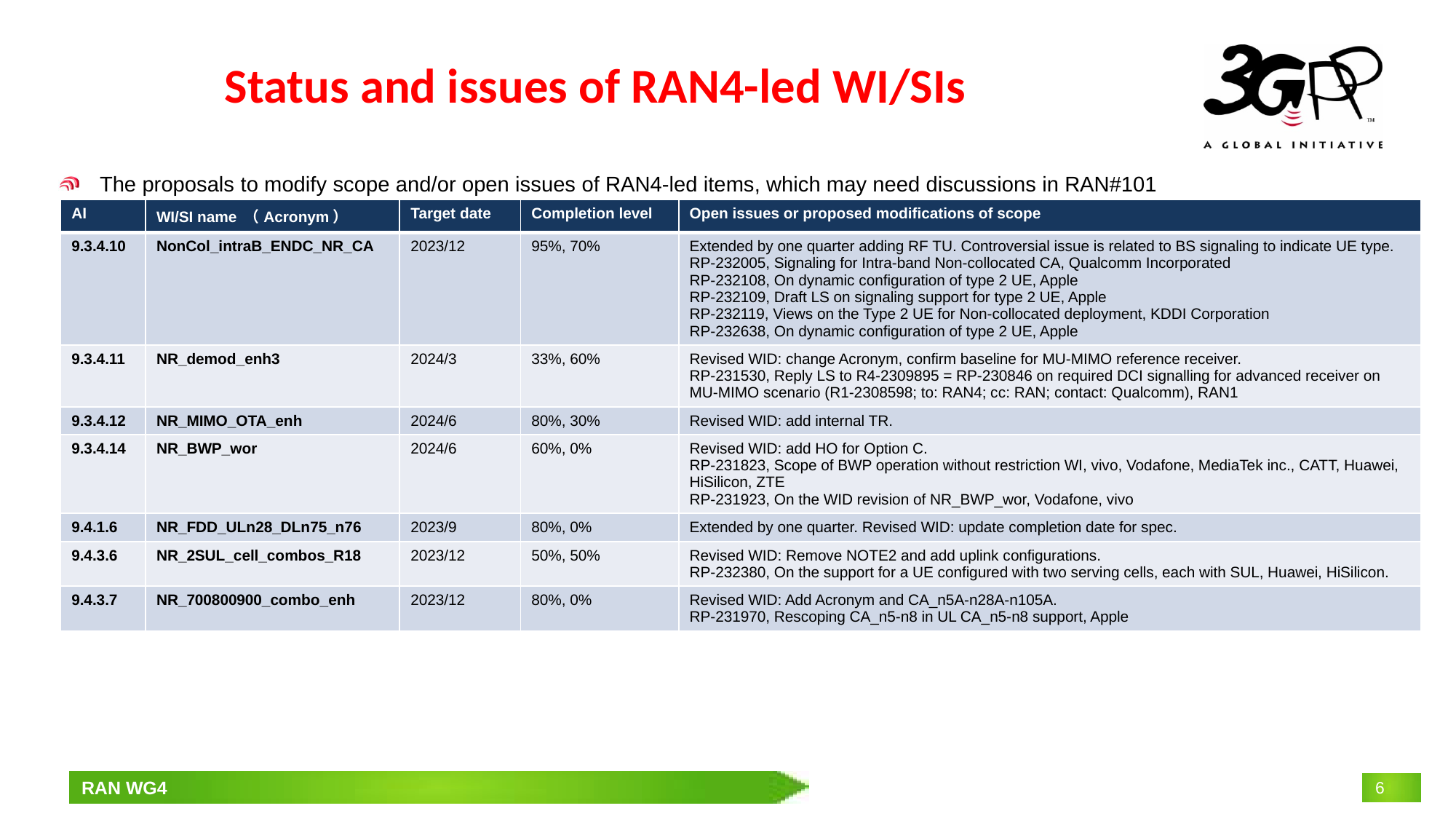

# Status and issues of RAN4-led WI/SIs
The proposals to modify scope and/or open issues of RAN4-led items, which may need discussions in RAN#101

| AI | WI/SI name （Acronym） | Target date | Completion level | Open issues or proposed modifications of scope |
| --- | --- | --- | --- | --- |
| 9.3.4.10 | NonCol\_intraB\_ENDC\_NR\_CA | 2023/12 | 95%, 70% | Extended by one quarter adding RF TU. Controversial issue is related to BS signaling to indicate UE type. RP-232005, Signaling for Intra-band Non-collocated CA, Qualcomm Incorporated RP-232108, On dynamic configuration of type 2 UE, Apple RP-232109, Draft LS on signaling support for type 2 UE, Apple RP-232119, Views on the Type 2 UE for Non-collocated deployment, KDDI Corporation RP-232638, On dynamic configuration of type 2 UE, Apple |
| 9.3.4.11 | NR\_demod\_enh3 | 2024/3 | 33%, 60% | Revised WID: change Acronym, confirm baseline for MU-MIMO reference receiver. RP-231530, Reply LS to R4-2309895 = RP-230846 on required DCI signalling for advanced receiver on MU-MIMO scenario (R1-2308598; to: RAN4; cc: RAN; contact: Qualcomm), RAN1 |
| 9.3.4.12 | NR\_MIMO\_OTA\_enh | 2024/6 | 80%, 30% | Revised WID: add internal TR. |
| 9.3.4.14 | NR\_BWP\_wor | 2024/6 | 60%, 0% | Revised WID: add HO for Option C. RP-231823, Scope of BWP operation without restriction WI, vivo, Vodafone, MediaTek inc., CATT, Huawei, HiSilicon, ZTE RP-231923, On the WID revision of NR\_BWP\_wor, Vodafone, vivo |
| 9.4.1.6 | NR\_FDD\_ULn28\_DLn75\_n76 | 2023/9 | 80%, 0% | Extended by one quarter. Revised WID: update completion date for spec. |
| 9.4.3.6 | NR\_2SUL\_cell\_combos\_R18 | 2023/12 | 50%, 50% | Revised WID: Remove NOTE2 and add uplink configurations. RP-232380, On the support for a UE configured with two serving cells, each with SUL, Huawei, HiSilicon. |
| 9.4.3.7 | NR\_700800900\_combo\_enh | 2023/12 | 80%, 0% | Revised WID: Add Acronym and CA\_n5A-n28A-n105A. RP-231970, Rescoping CA\_n5-n8 in UL CA\_n5-n8 support, Apple |